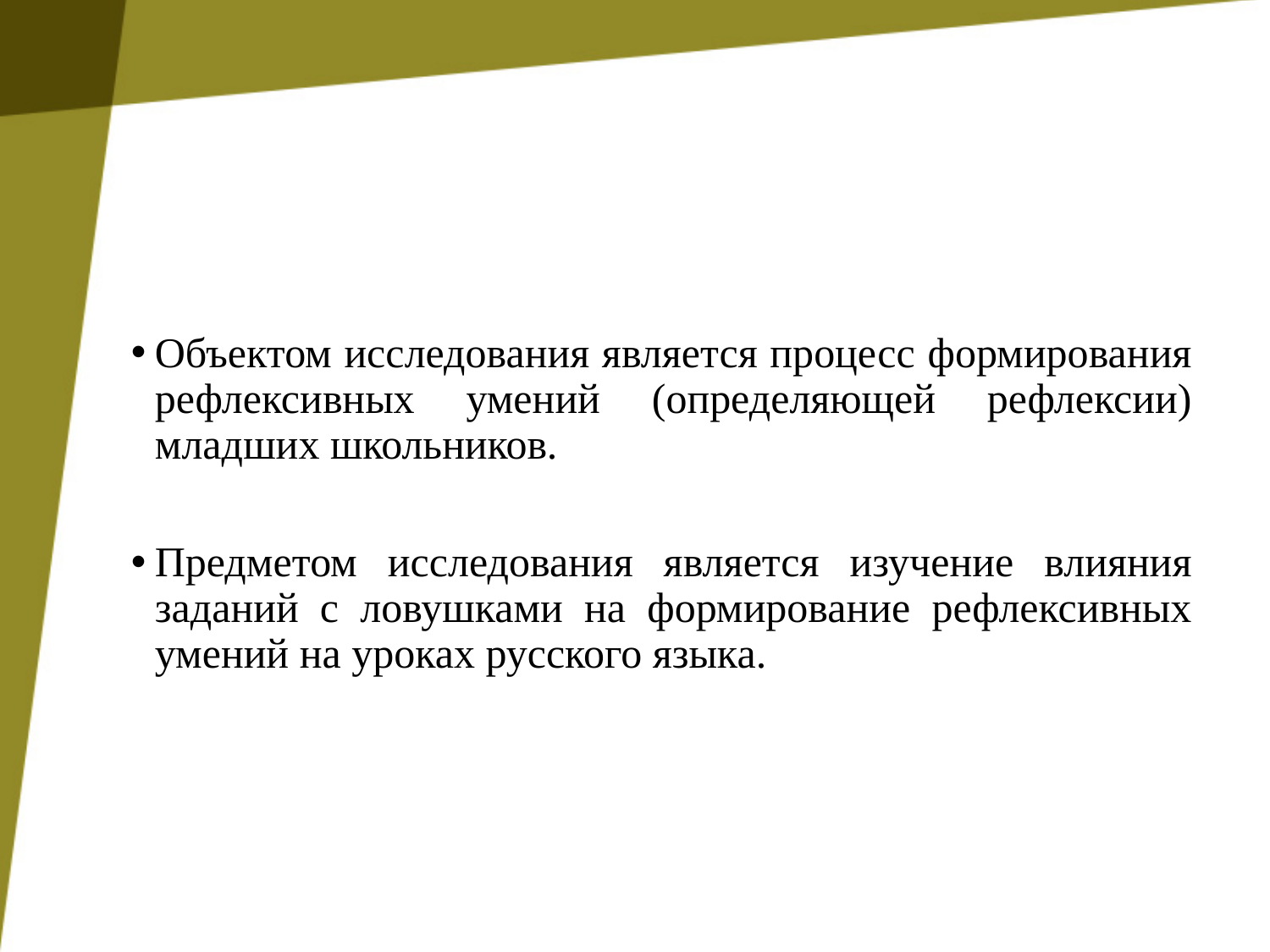

Объектом исследования является процесс формирования рефлексивных умений (определяющей рефлексии) младших школьников.

Предметом исследования является изучение влияния заданий с ловушками на формирование рефлексивных умений на уроках русского языка.